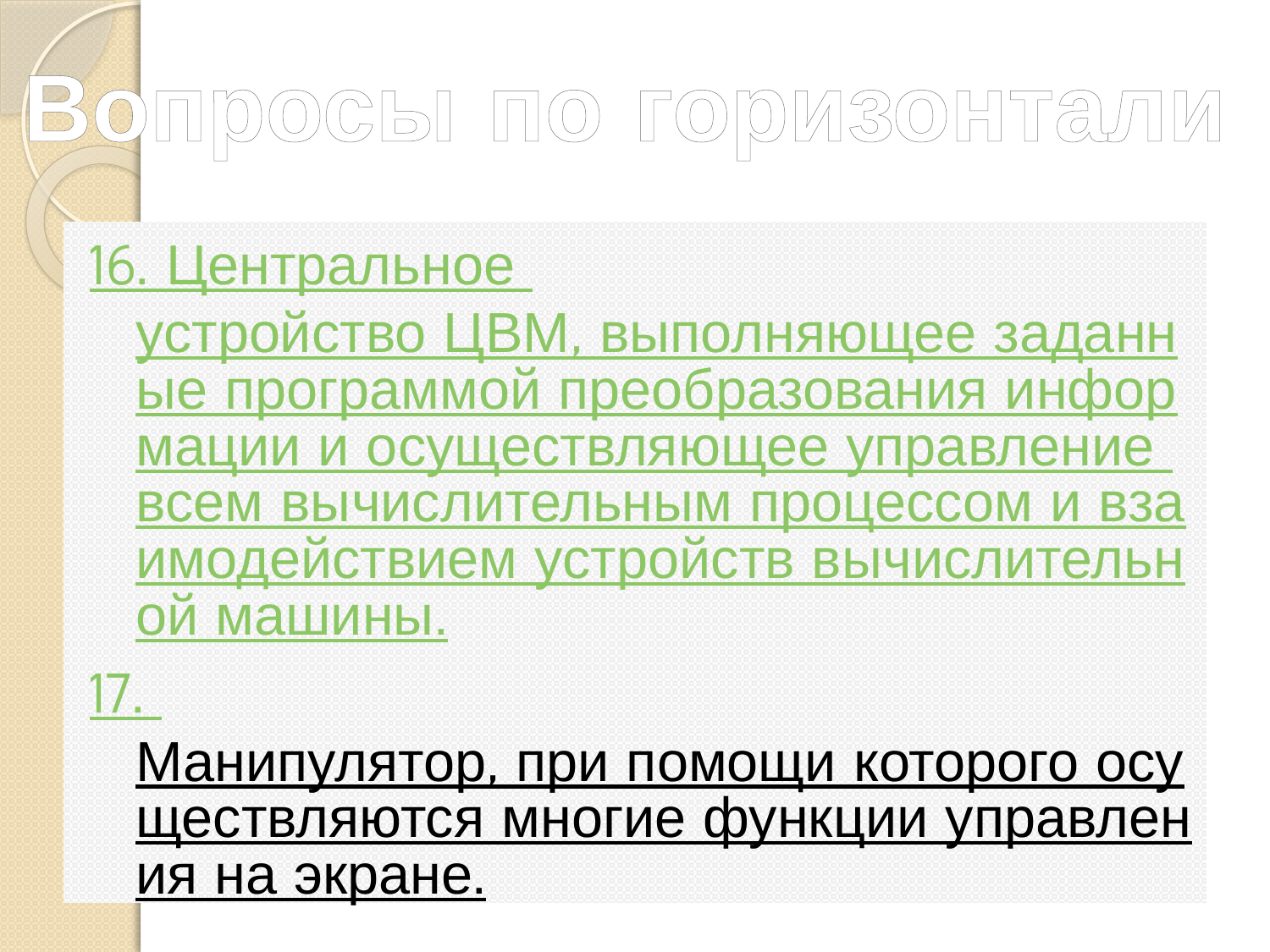

Вопросы по горизонтали
16. Центральное устройство ЦВМ, выполняющее заданные программой преобразования информации и осуществляющее управление всем вычислительным процессом и взаимодействием устройств вычислительной машины.
17. Манипулятор, при помощи которого осуществляются многие функции управления на экране.
18. Название графического изображения, которое соответствует прикладной программе, документу или папке.
20.  Единица измерения количества информации, равная 1 024 байт.